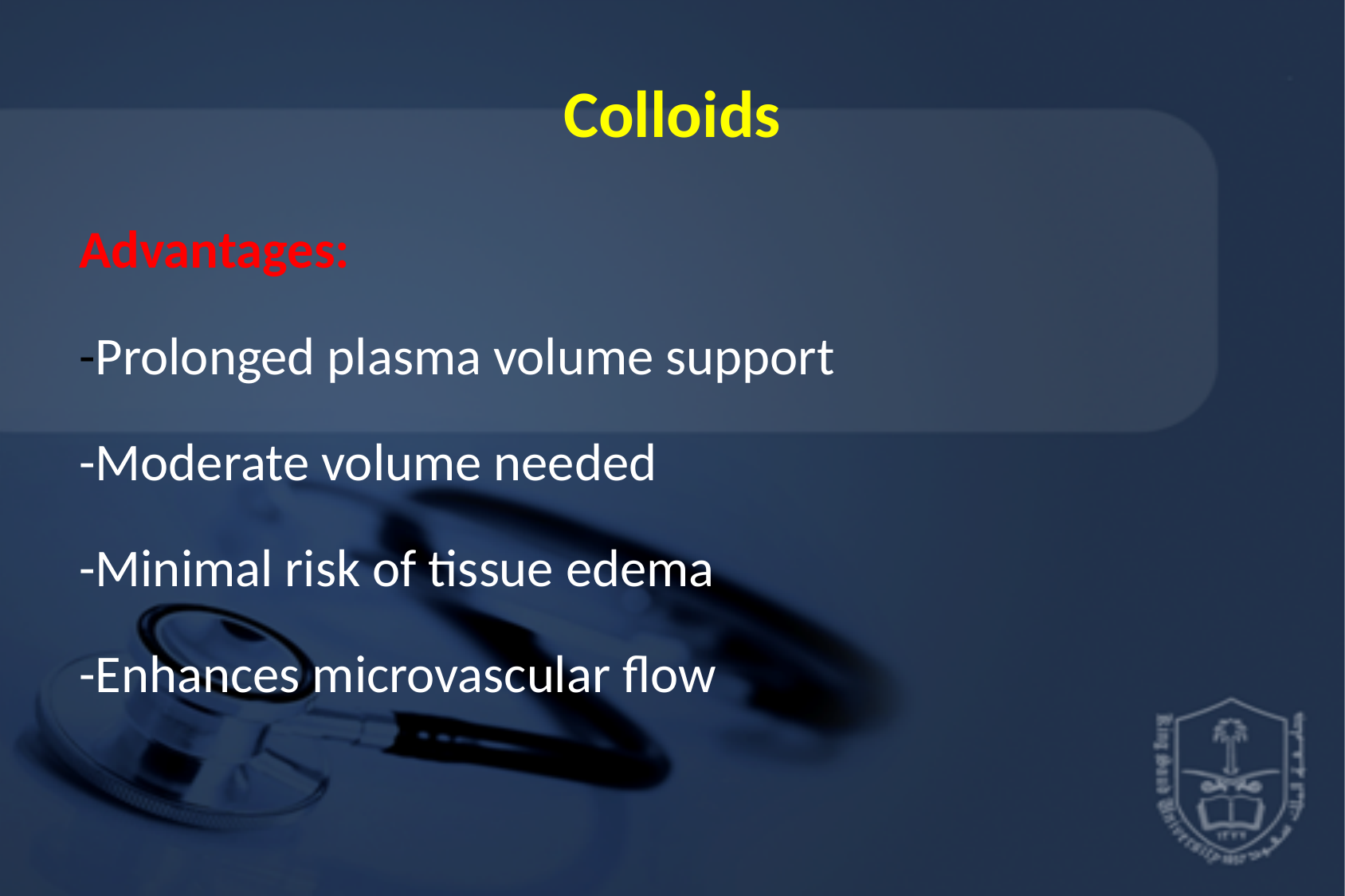

# Colloids
Advantages:
-Prolonged plasma volume support
-Moderate volume needed
-Minimal risk of tissue edema
-Enhances microvascular flow